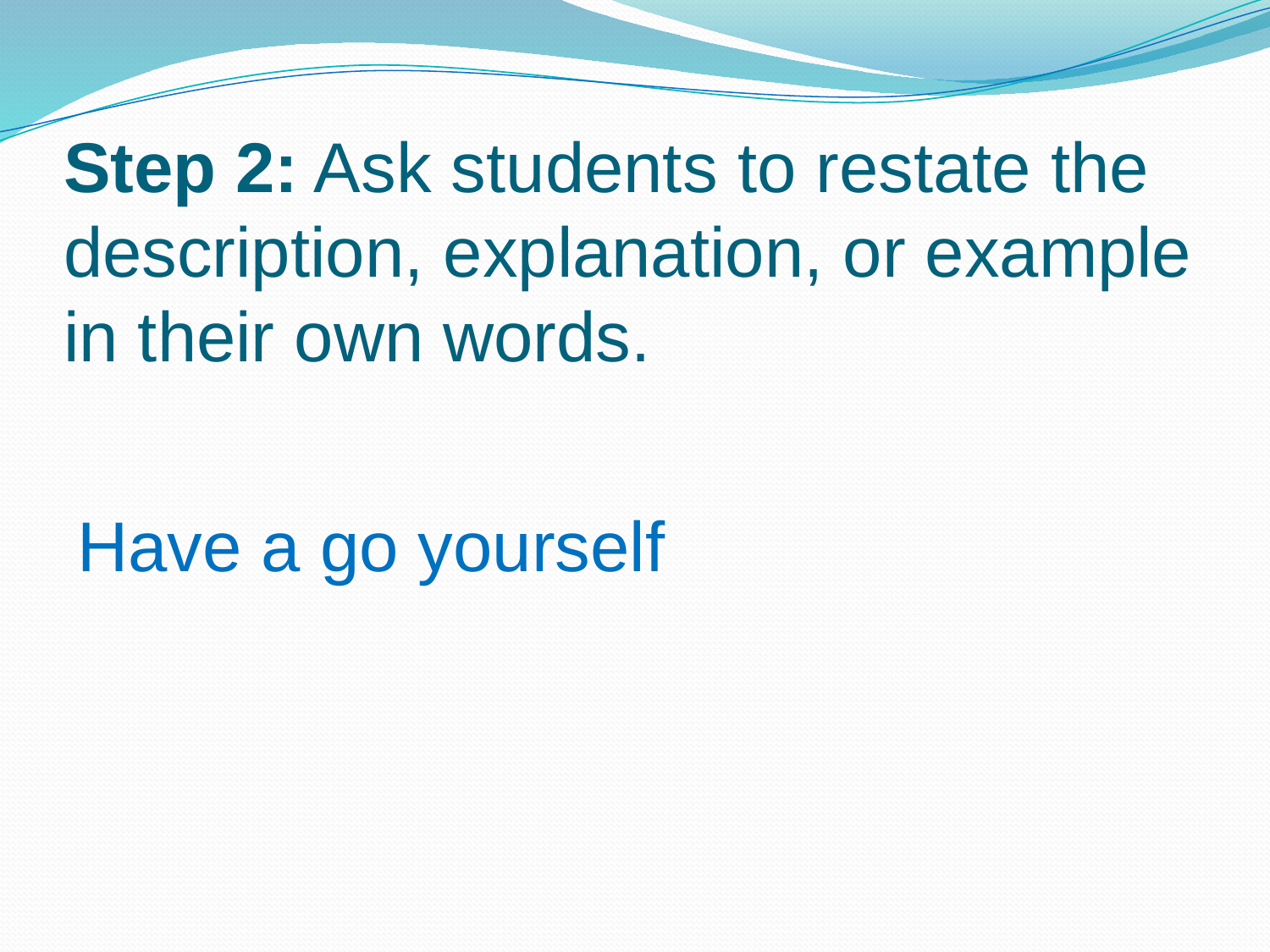

# Step 2: Ask students to restate the description, explanation, or example in their own words.

Have a go yourself